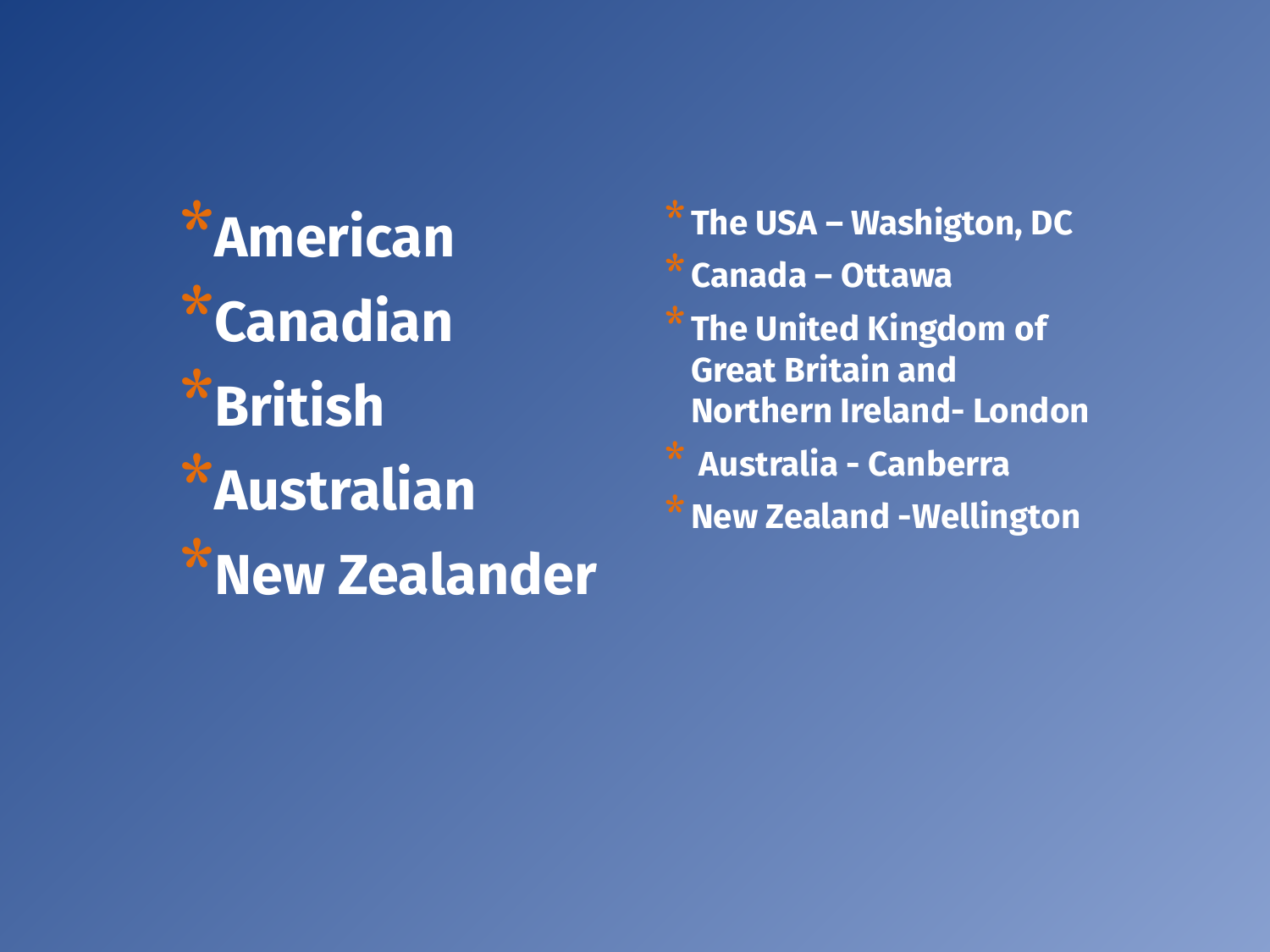

The USA – Washigton, DC
Canada – Ottawa
The United Kingdom of Great Britain and Northern Ireland- London
 Australia - Canberra
New Zealand -Wellington
American
Canadian
British
Australian
New Zealander
#